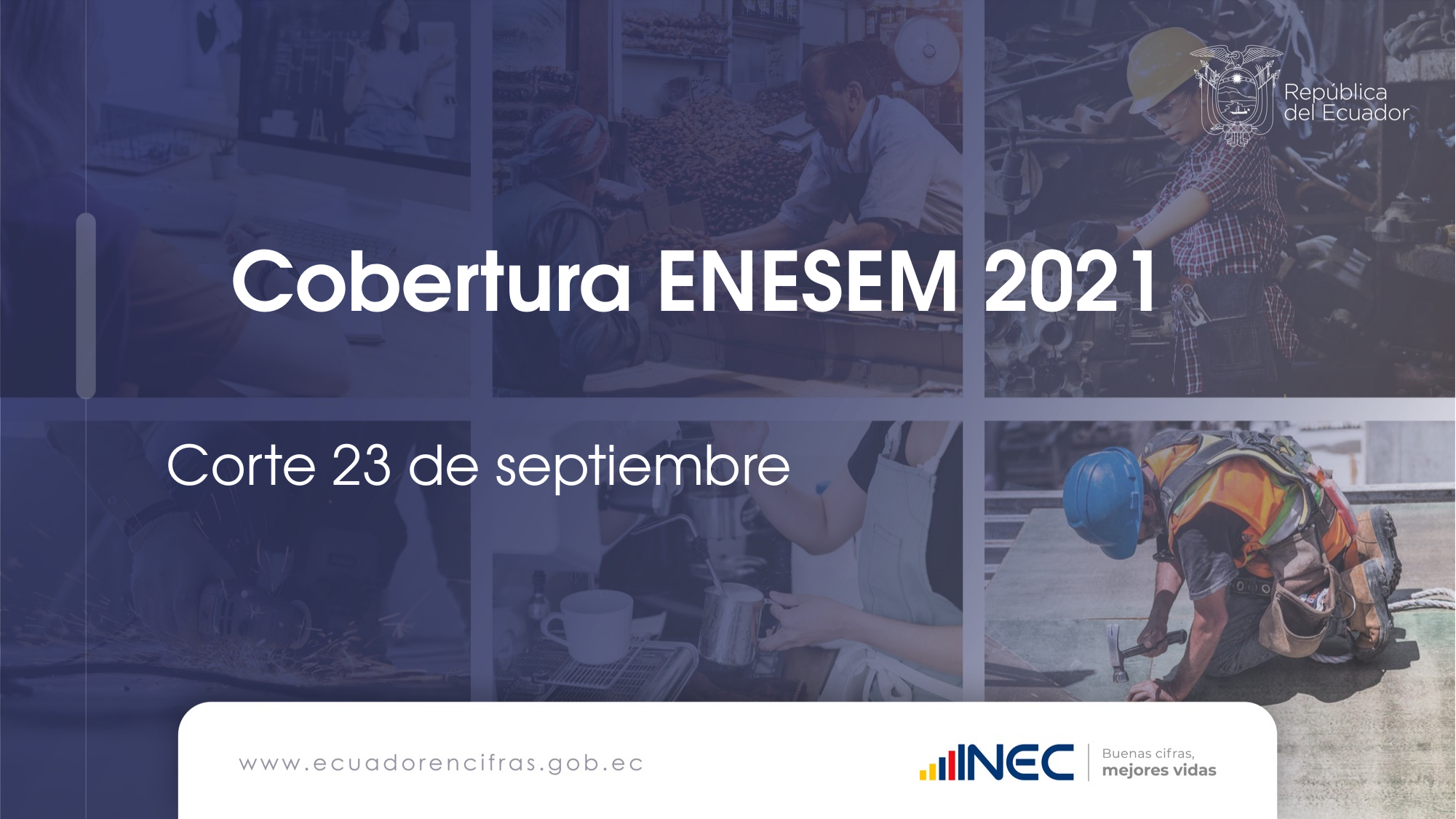

# Cobertura ENESEM 2021
Corte 23 de septiembre